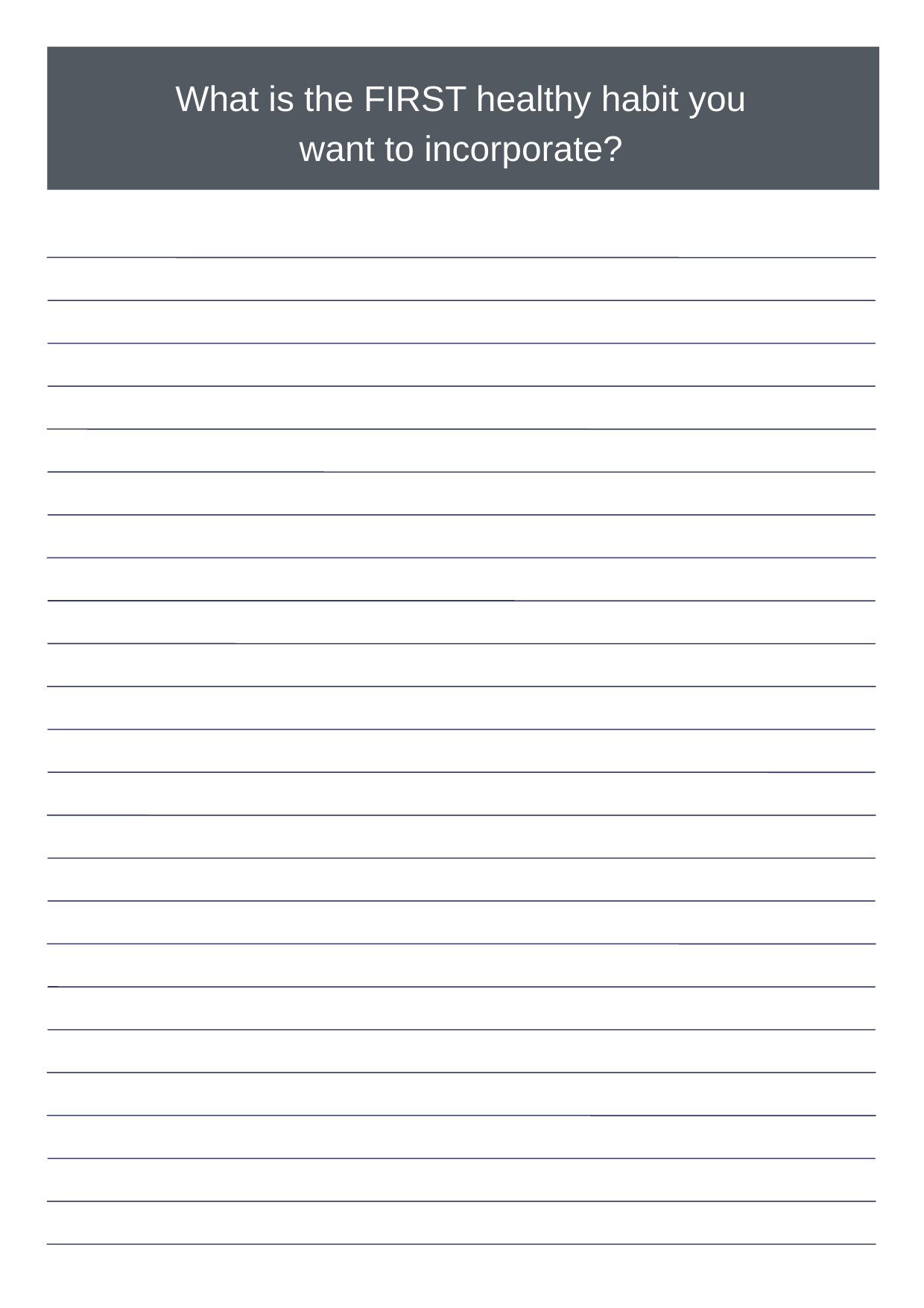

What is the FIRST healthy habit you want to incorporate?